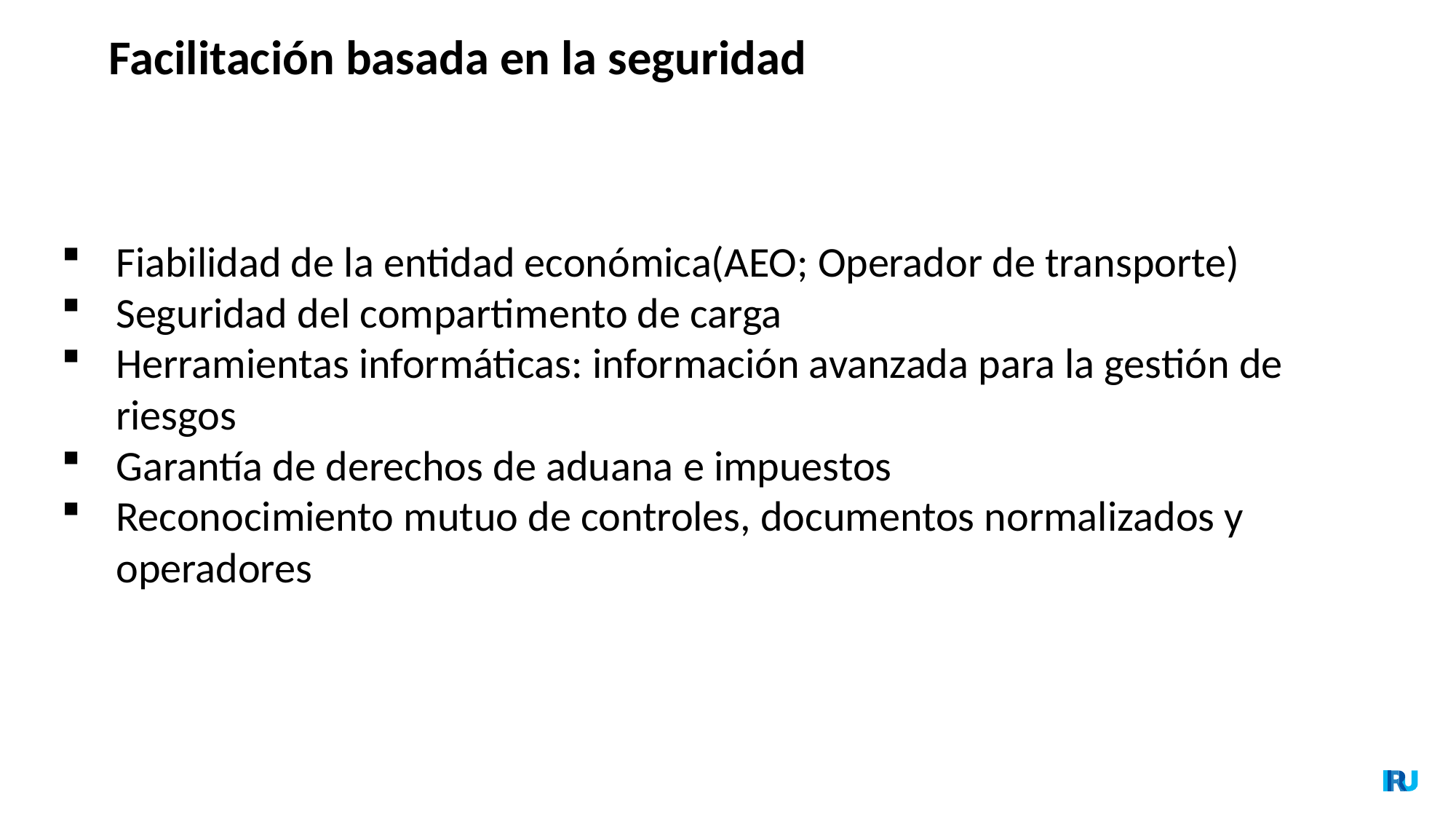

Facilitación basada en la seguridad
Fiabilidad de la entidad económica(AEO; Operador de transporte)
Seguridad del compartimento de carga
Herramientas informáticas: información avanzada para la gestión de riesgos
Garantía de derechos de aduana e impuestos
Reconocimiento mutuo de controles, documentos normalizados y operadores